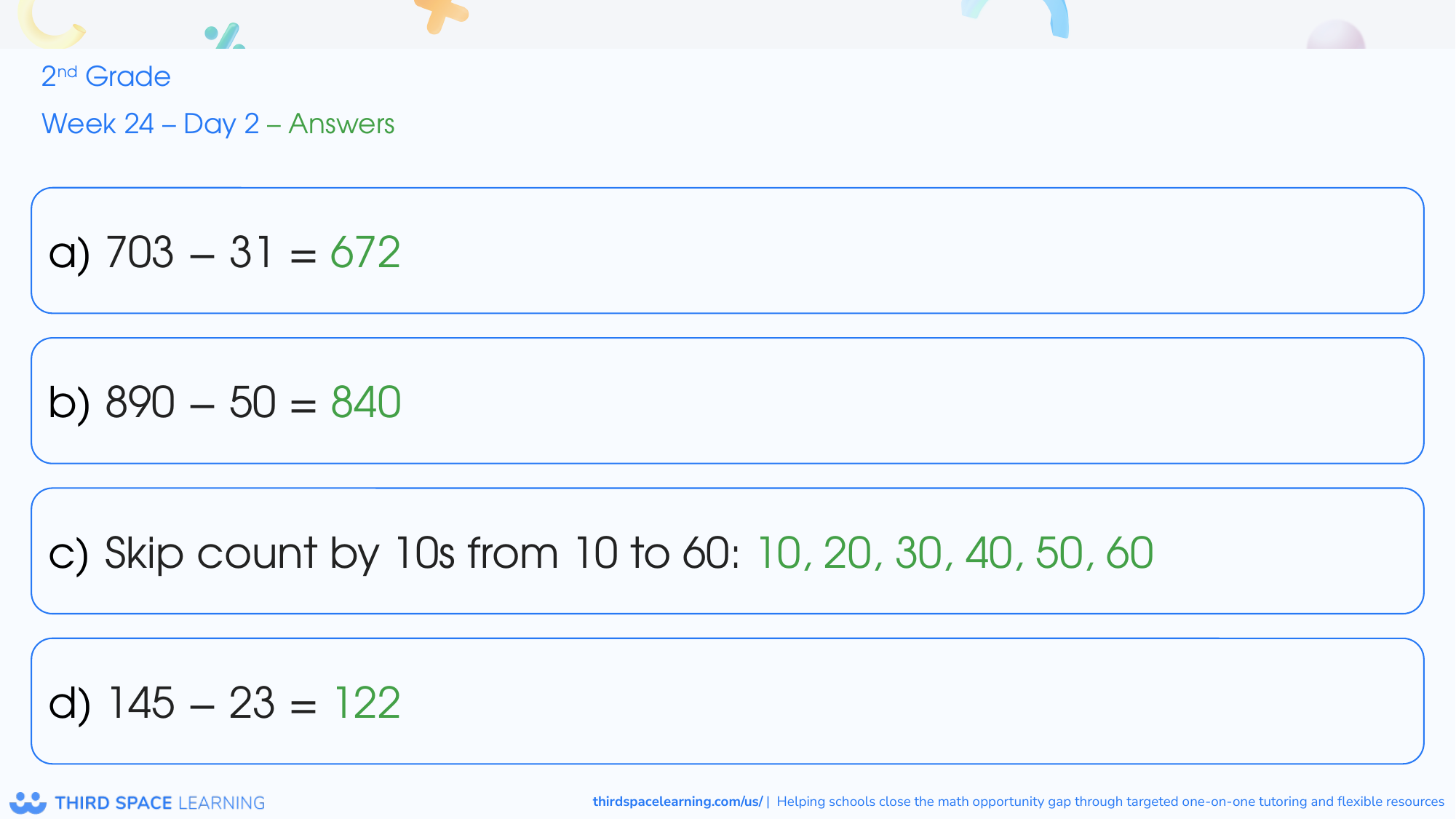

2nd Grade
Week 24 – Day 2 – Answers
703 − 31 = 672
890 − 50 = 840
Skip count by 10s from 10 to 60: 10, 20, 30, 40, 50, 60
145 − 23 = 122